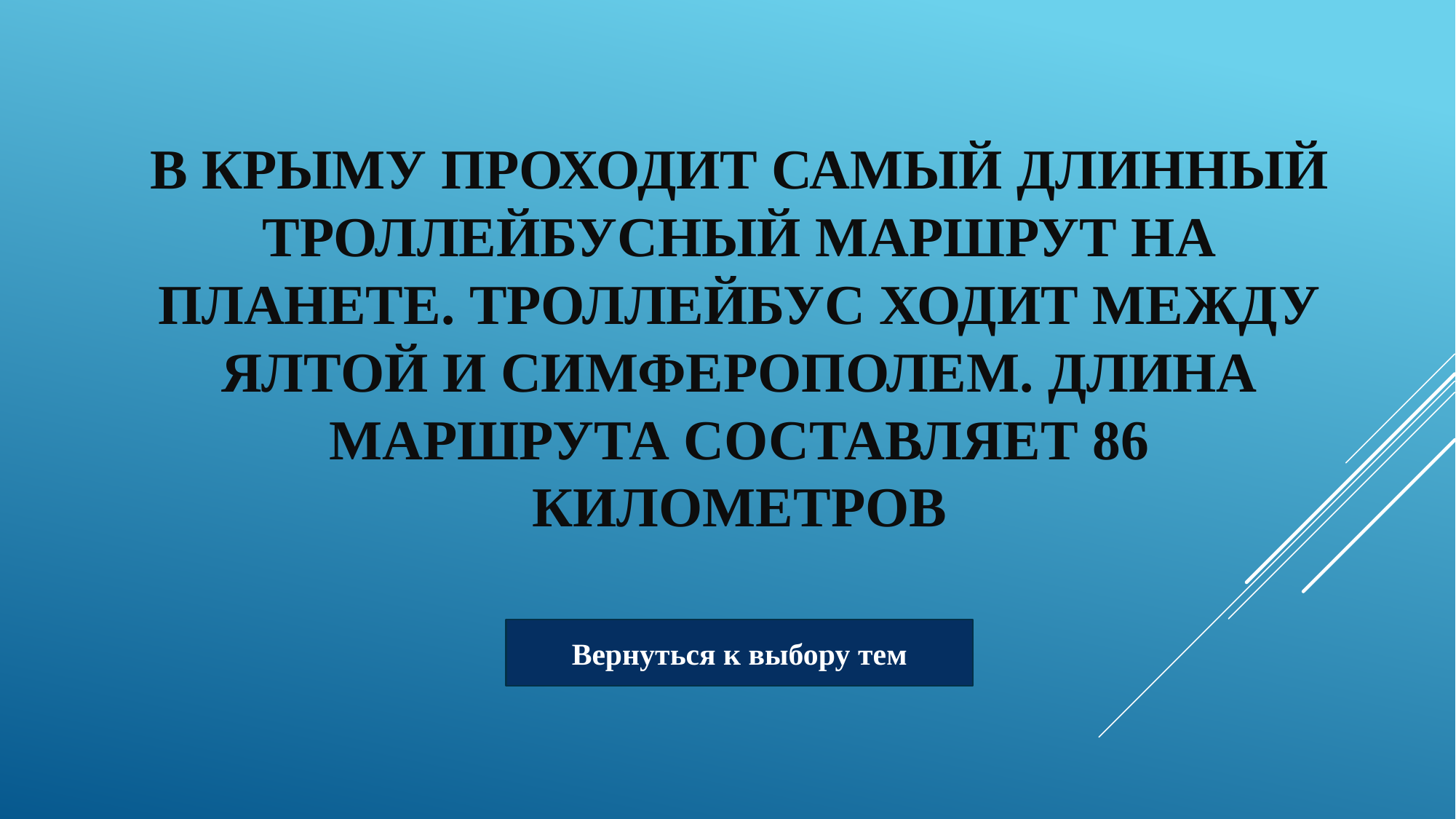

# В Крыму проходит самый длинный троллейбусный маршрут на планете. Троллейбус ходит между Ялтой и Симферополем. Длина маршрута составляет 86 километров